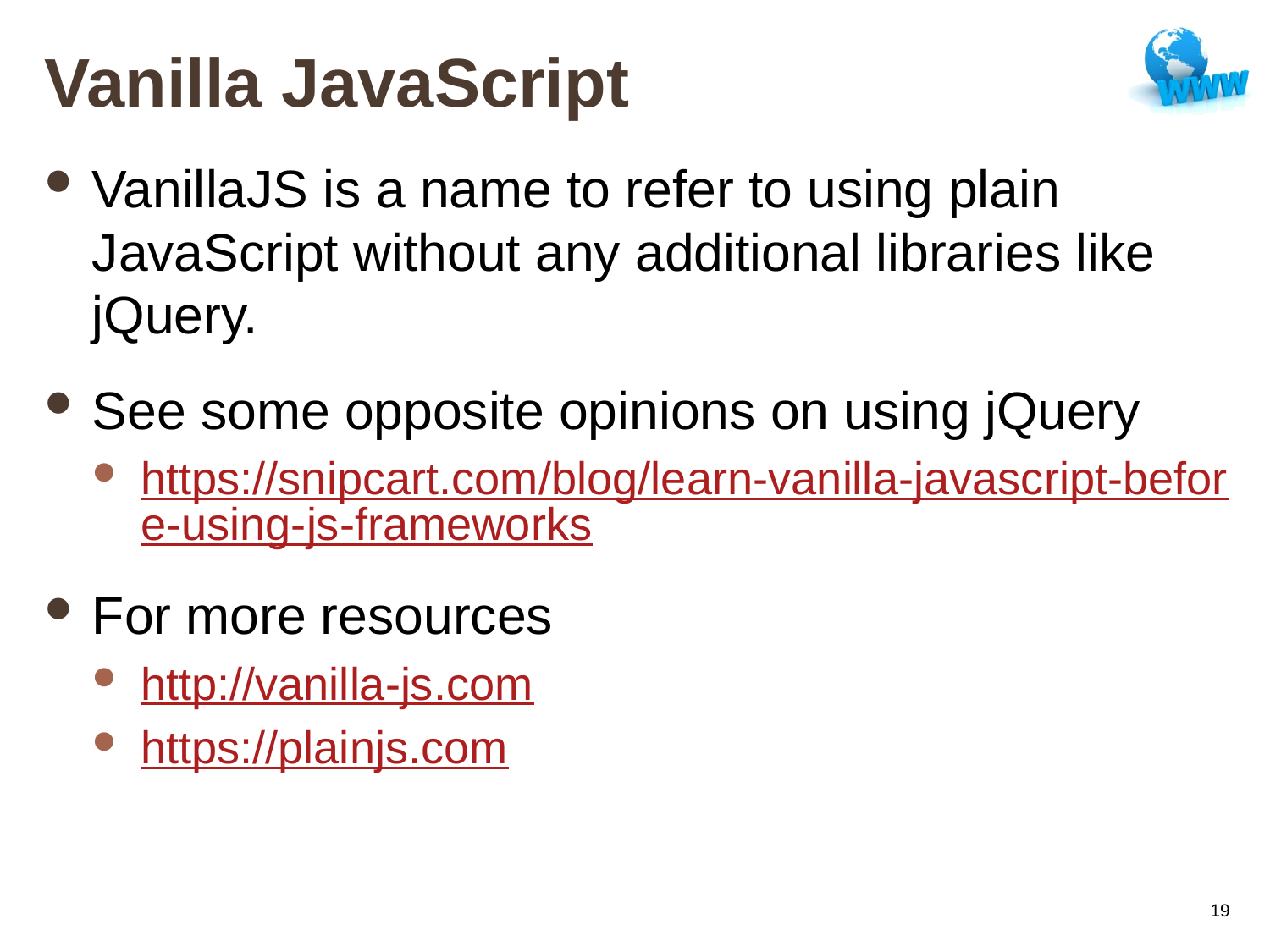

# Vanilla JavaScript
VanillaJS is a name to refer to using plain JavaScript without any additional libraries like jQuery.
See some opposite opinions on using jQuery
https://snipcart.com/blog/learn-vanilla-javascript-before-using-js-frameworks
For more resources
http://vanilla-js.com
https://plainjs.com
19